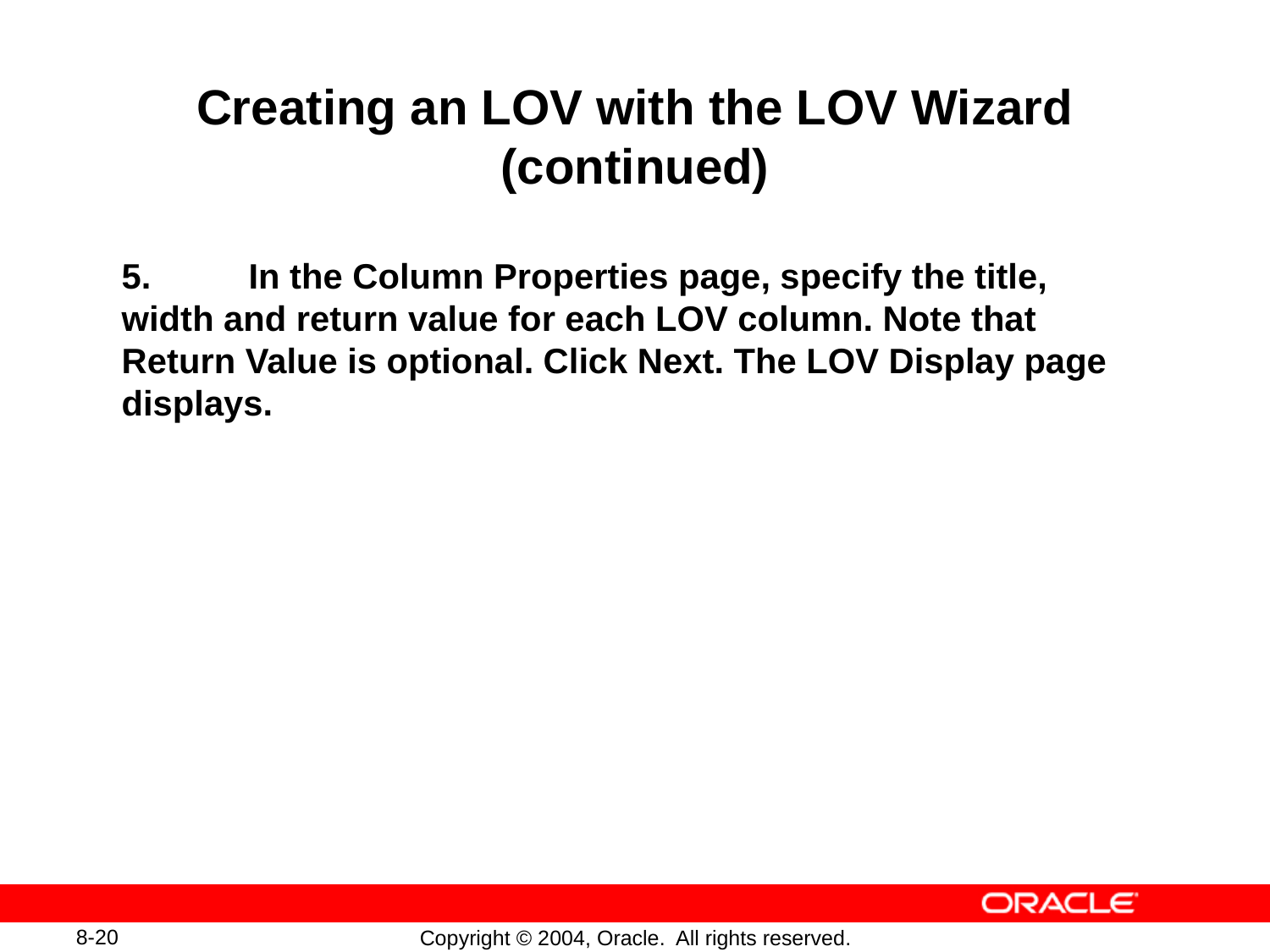

# Creating an LOV with the LOV Wizard (continued)
5.	In the Column Properties page, specify the title, width and return value for each LOV column. Note that Return Value is optional. Click Next. The LOV Display page displays.